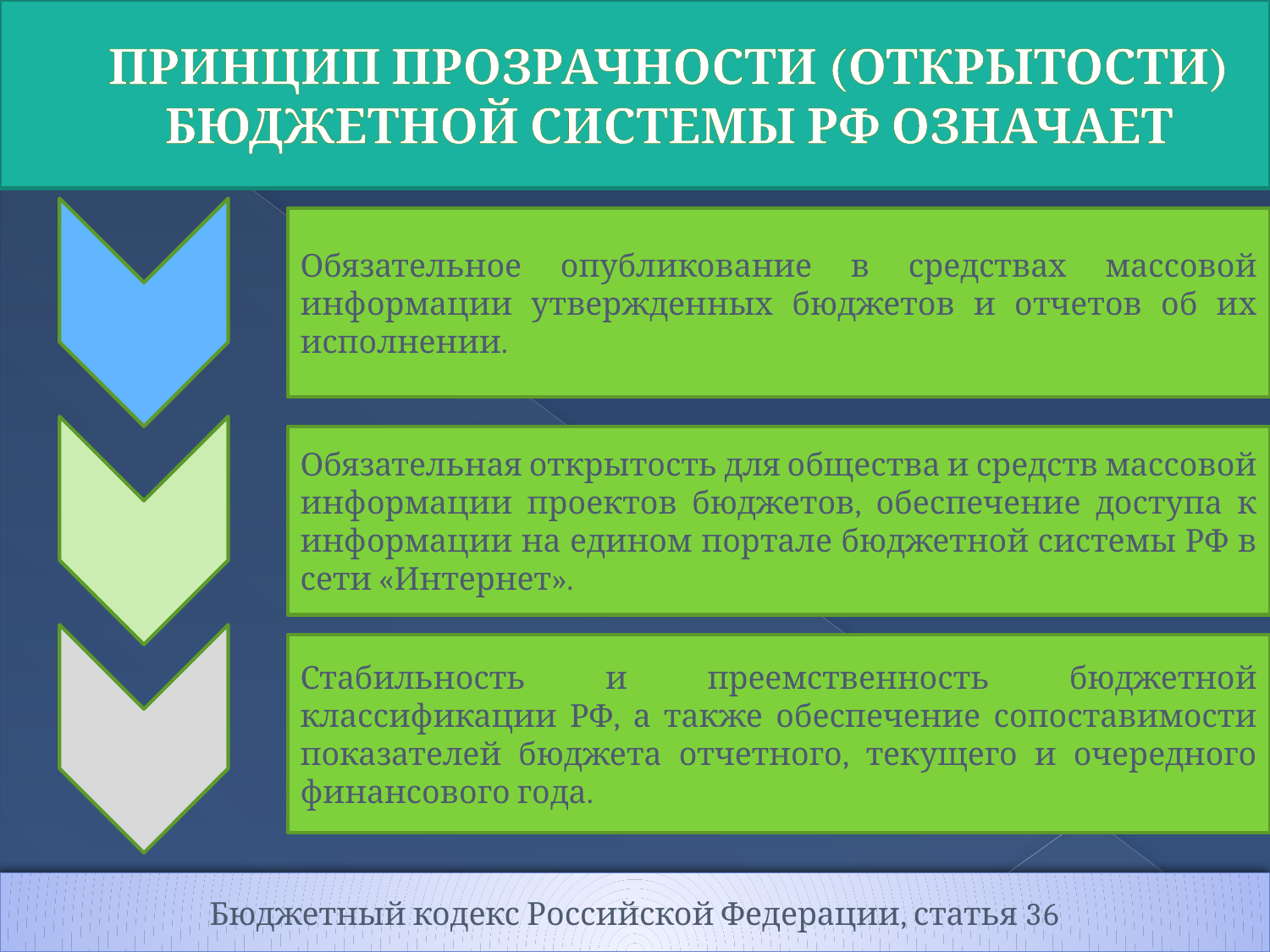

# ПРИНЦИП ПРОЗРАЧНОСТИ (ОТКРЫТОСТИ) БЮДЖЕТНОЙ СИСТЕМЫ РФ ОЗНАЧАЕТ
Обязательное опубликование в средствах массовой информации утвержденных бюджетов и отчетов об их исполнении.

Обязательная открытость для общества и средств массовой информации проектов бюджетов, обеспечение доступа к информации на едином портале бюджетной системы РФ в сети «Интернет».

Стабильность и преемственность бюджетной классификации РФ, а также обеспечение сопоставимости показателей бюджета отчетного, текущего и очередного финансового года.

Бюджетный кодекс Российской Федерации, статья 36